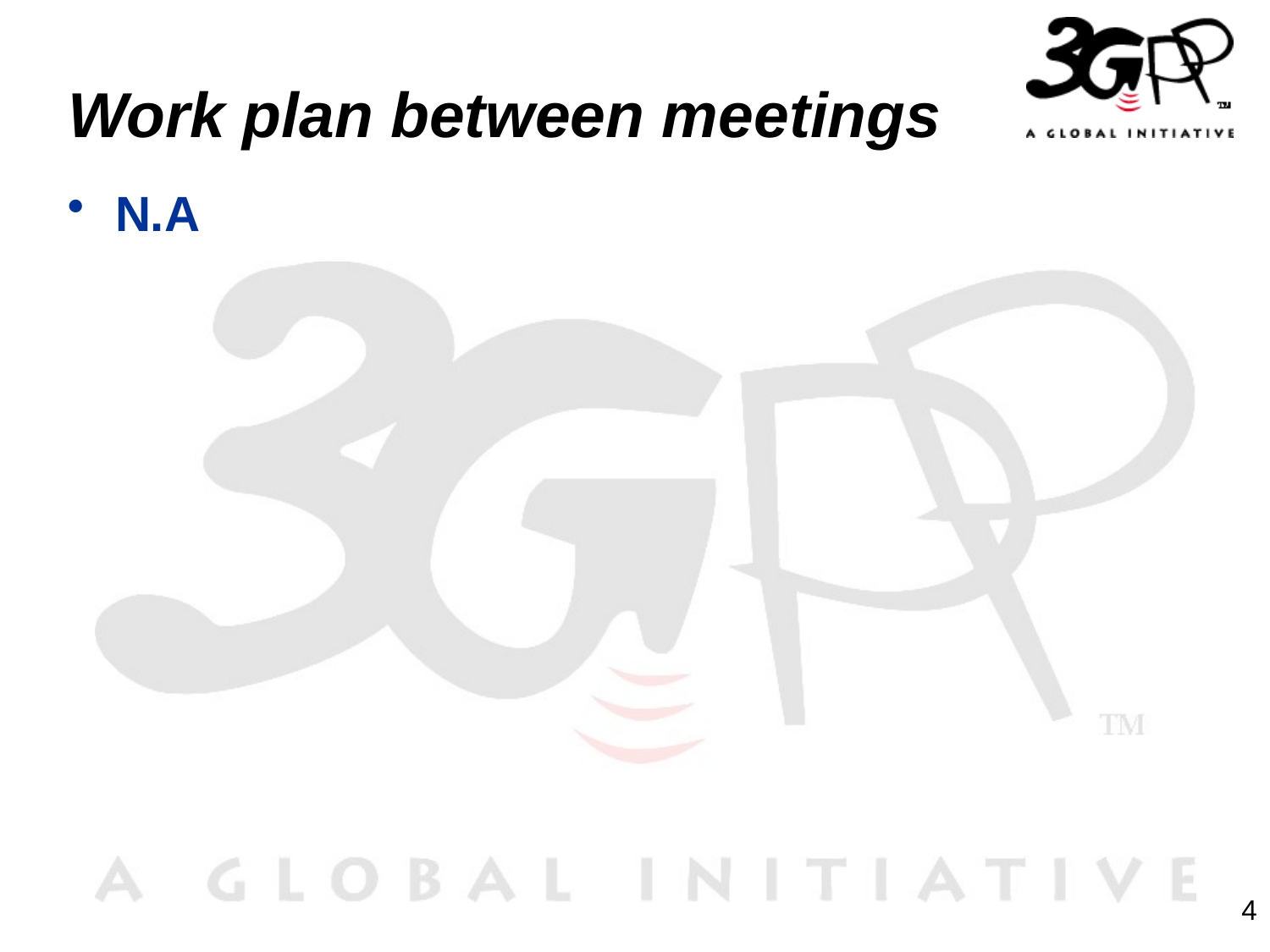

# Work plan between meetings
N.A

4